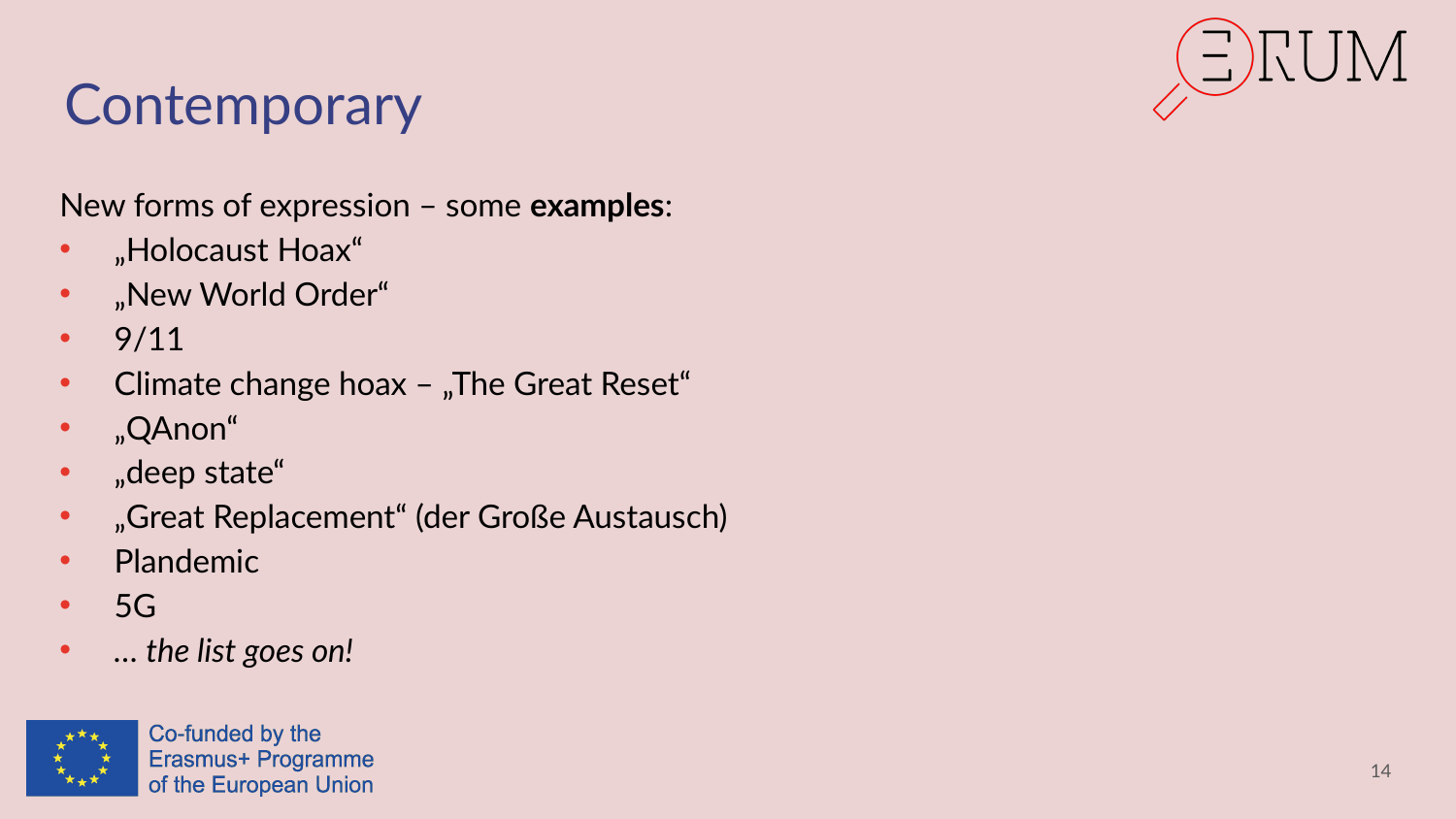

# Contemporary
New forms of expression – some examples:
„Holocaust Hoax“
„New World Order“
9/11
Climate change hoax – „The Great Reset“
„QAnon“
„deep state“
„Great Replacement“ (der Große Austausch)
Plandemic
5G
… the list goes on!
14